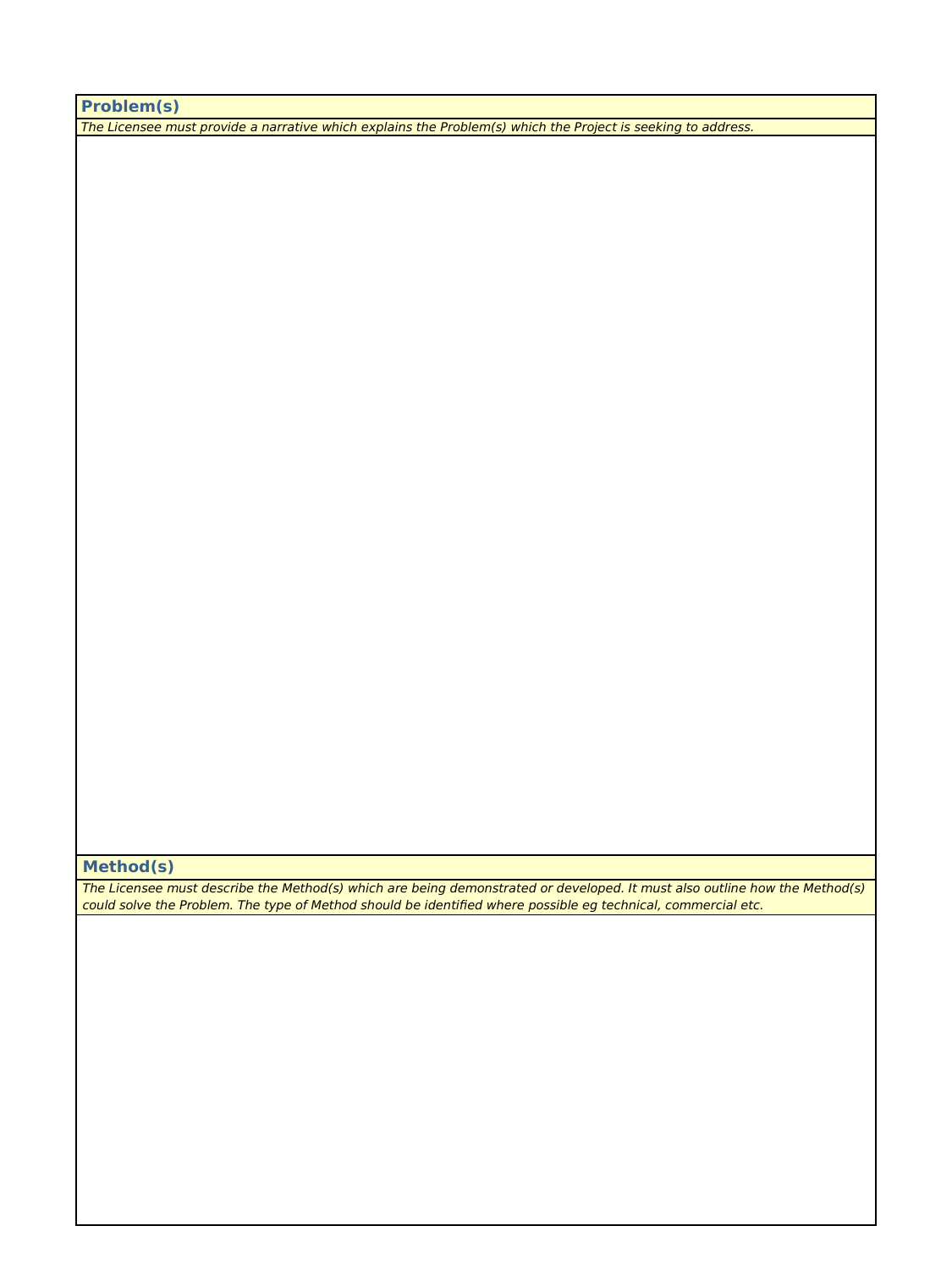

| Problem(s) |
| --- |
| The Licensee must provide a narrative which explains the Problem(s) which the Project is seeking to address. |
|  |
| Method(s) |
| --- |
| The Licensee must describe the Method(s) which are being demonstrated or developed. It must also outline how the Method(s) could solve the Problem. The type of Method should be identified where possible eg technical, commercial etc. |
|  |
2